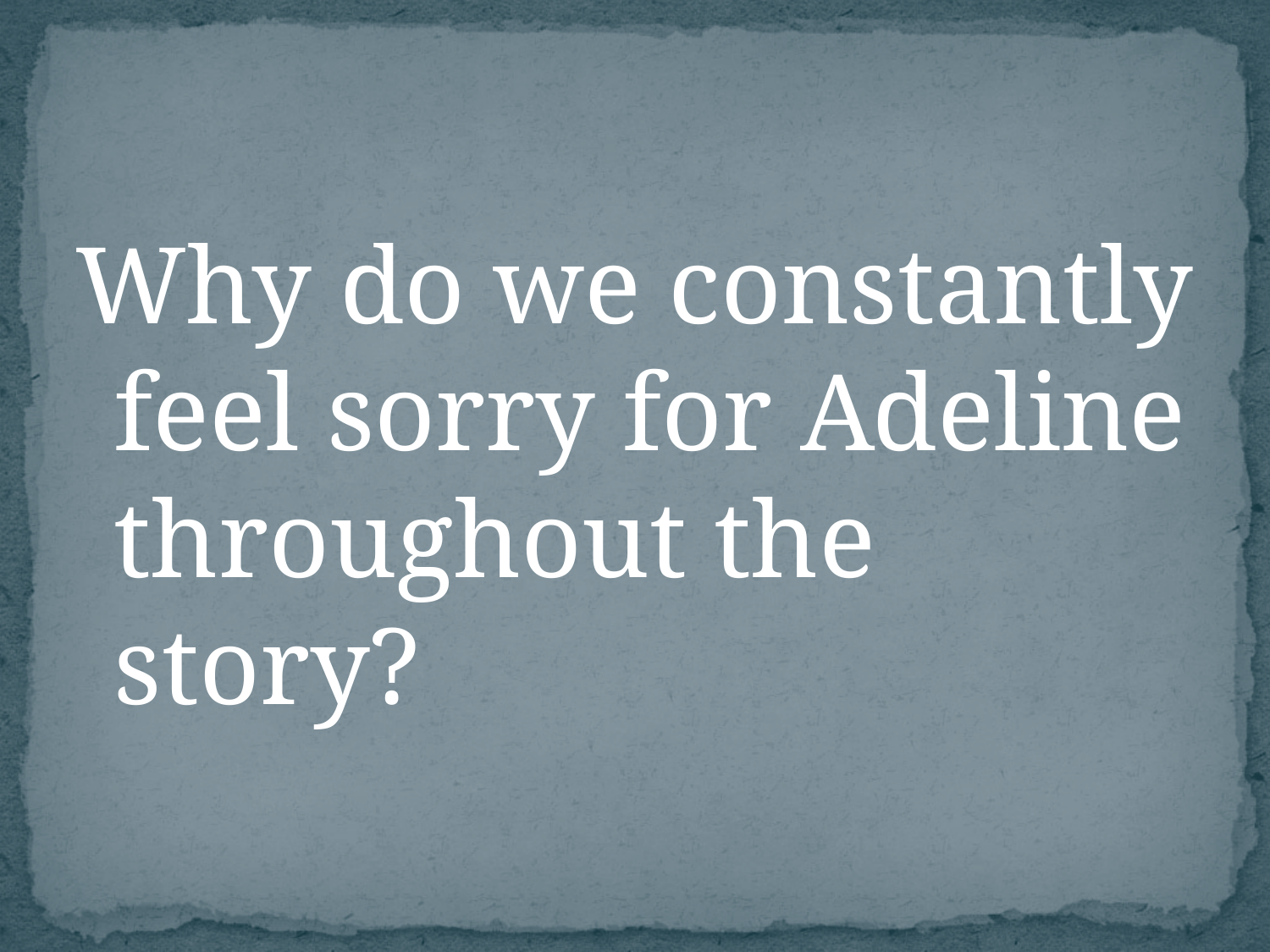

Why do we constantly feel sorry for Adeline throughout the story?